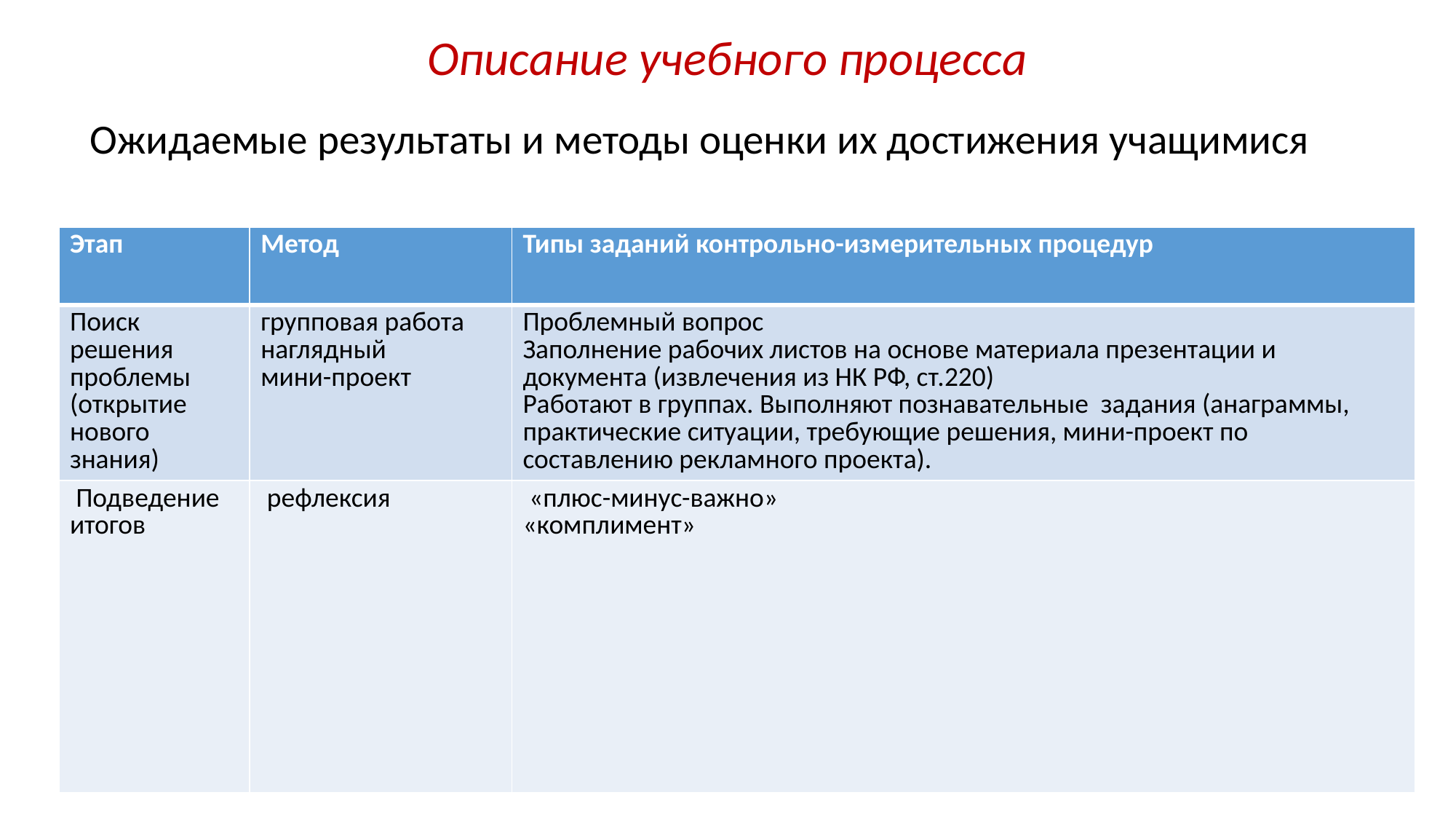

# Описание учебного процесса
Ожидаемые результаты и методы оценки их достижения учащимися

*этап может не включать ни одного задания из контрольно-измерительных процедур и учитель может использовать комплексные задания

| Этап | Метод | Типы заданий контрольно-измерительных процедур |
| --- | --- | --- |
| Поиск решения проблемы (открытие нового знания) | групповая работа наглядный мини-проект | Проблемный вопрос Заполнение рабочих листов на основе материала презентации и документа (извлечения из НК РФ, ст.220) Работают в группах. Выполняют познавательные задания (анаграммы, практические ситуации, требующие решения, мини-проект по составлению рекламного проекта). |
| Подведение итогов | рефлексия | «плюс-минус-важно» «комплимент» |